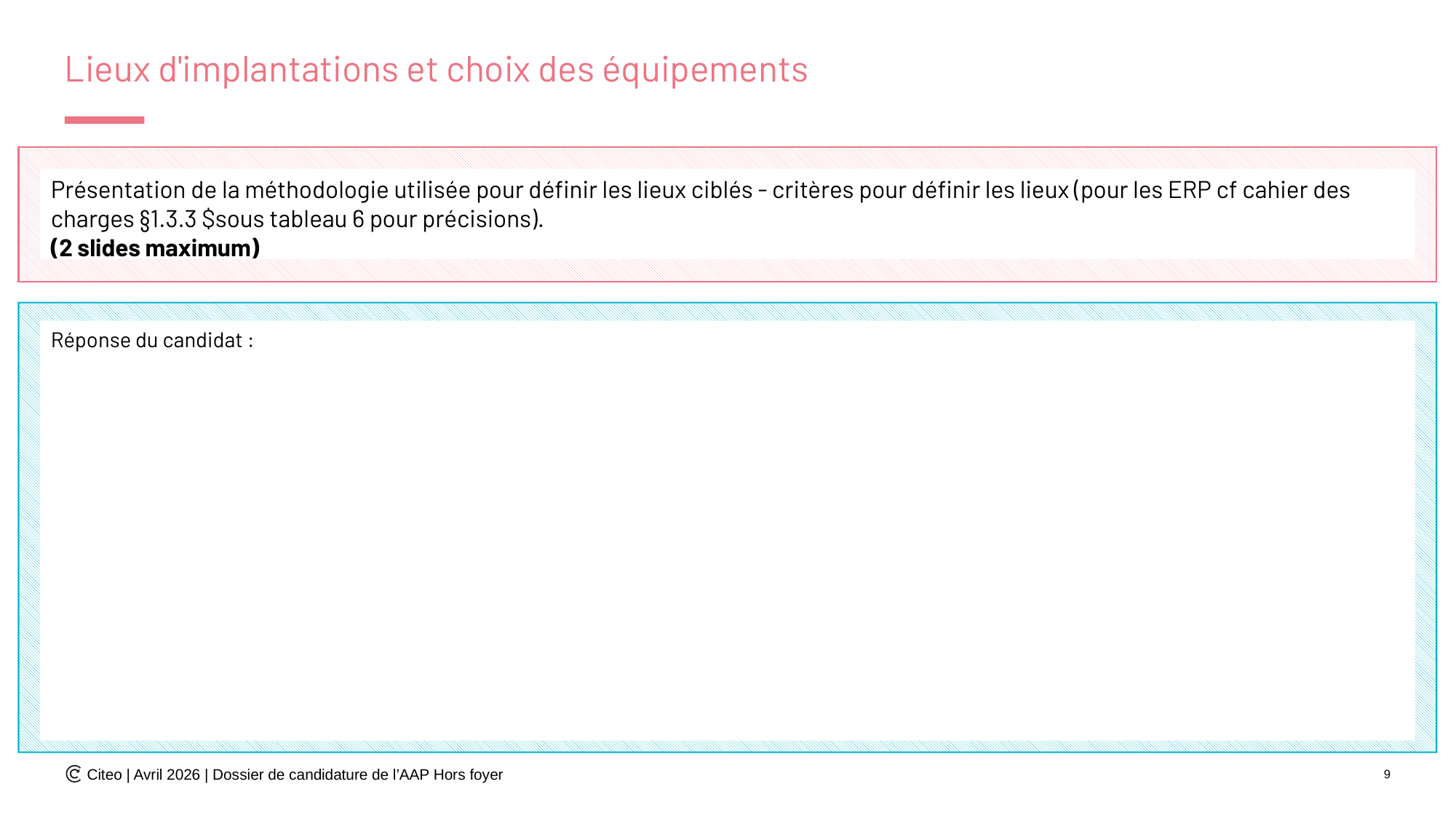

# Lieux d'implantations et choix des équipements

Présentation de la méthodologie utilisée pour définir les lieux ciblés - critères pour définir les lieux (pour les ERP cf cahier des charges §1.3.3 $sous tableau 6 pour précisions).
(2 slides maximum)

Réponse du candidat :
Réponse du candidat :

Citeo | Avril 2026 | Dossier de candidature de l’AAP Hors foyer
9